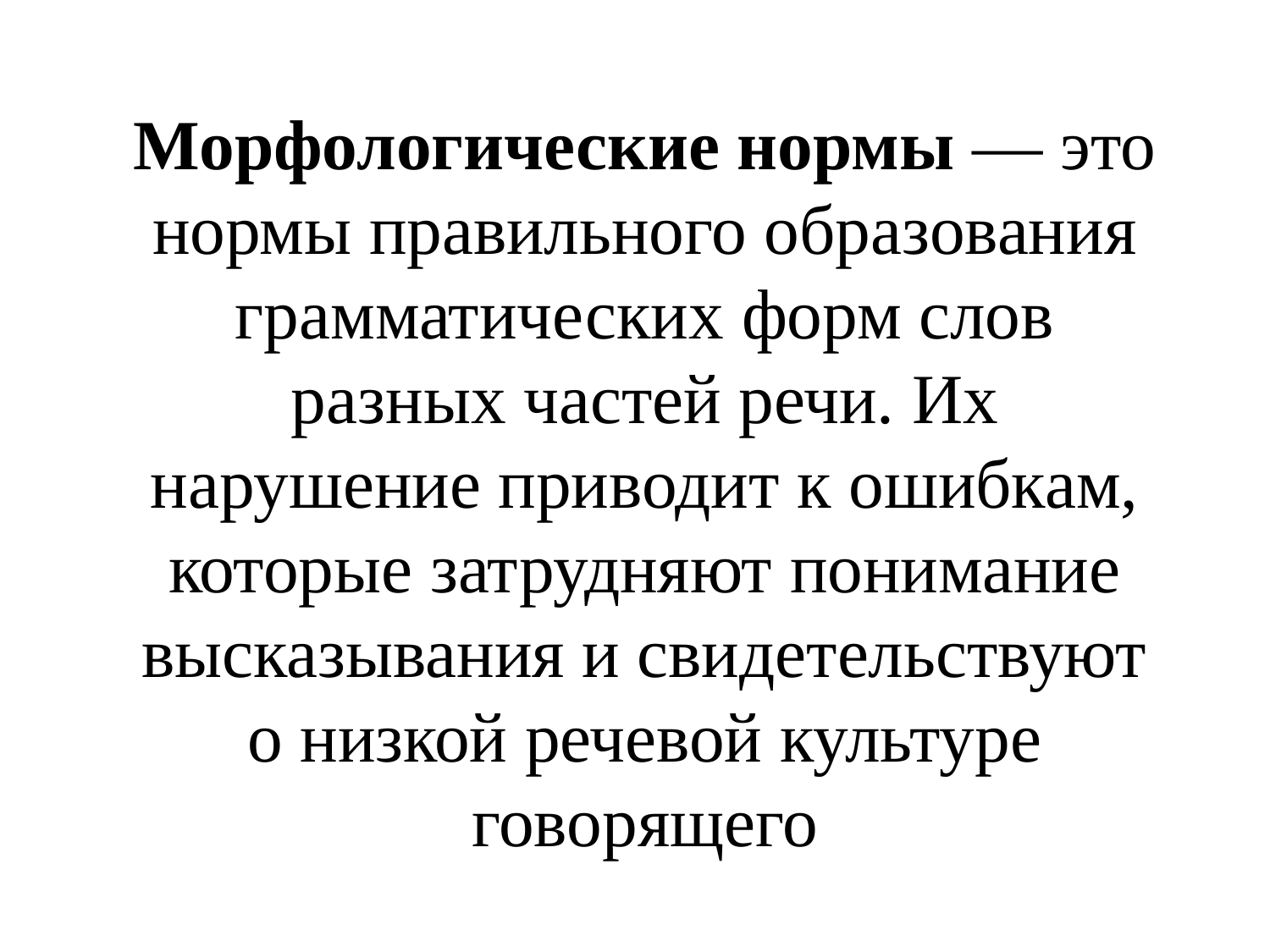

#
Морфологические нормы — это нормы правильного образования грамматических форм слов разных частей речи. Их нарушение приводит к ошибкам, которые затрудняют понимание высказывания и свидетельствуют о низкой речевой культуре говорящего